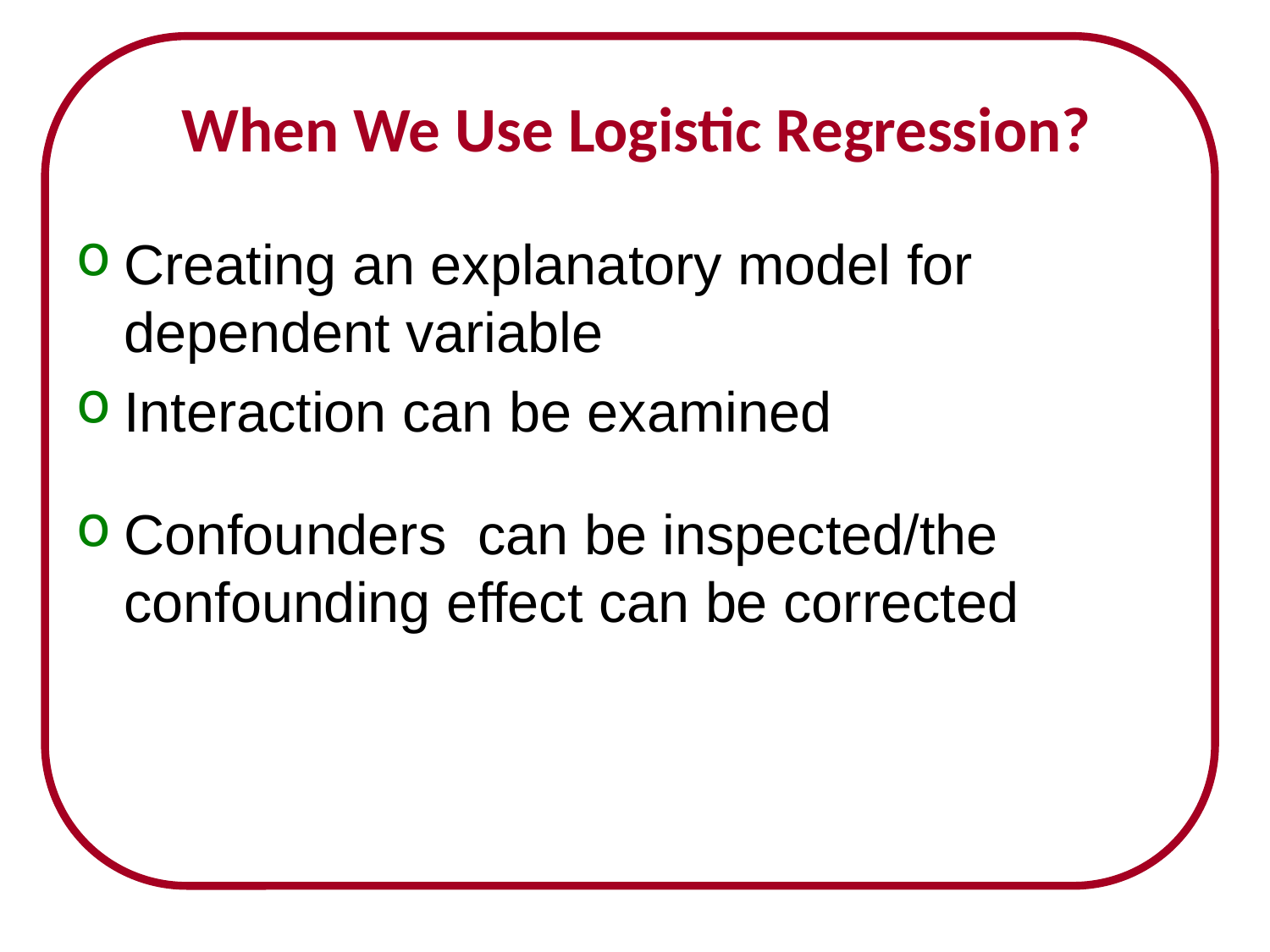

# When We Use Logistic Regression?
Creating an explanatory model for dependent variable
Interaction can be examined

Confounders  can be inspected/the confounding effect can be corrected